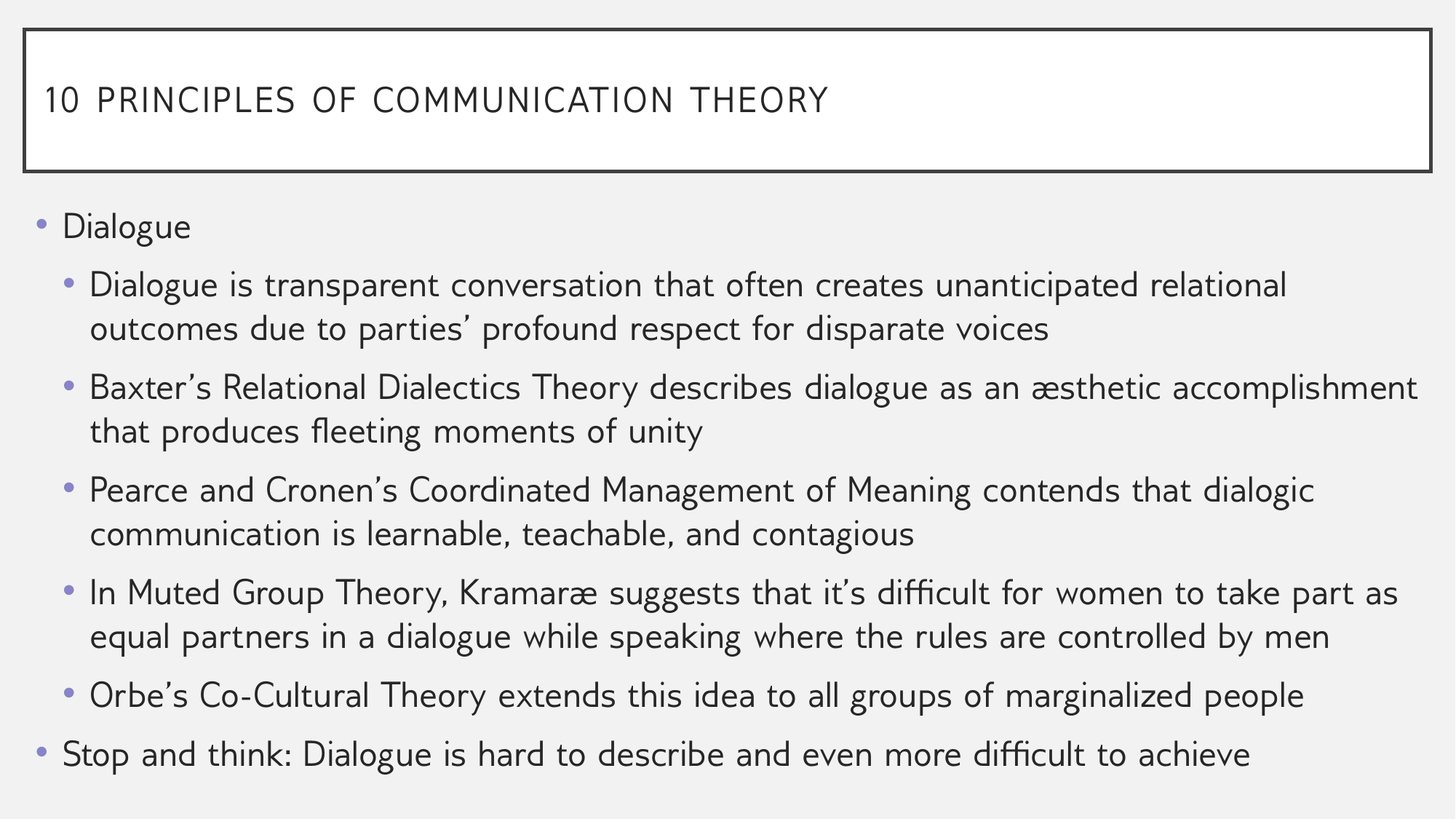

# 10 Principles of Communication Theory
Dialogue
Dialogue is transparent conversation that often creates unanticipated relational outcomes due to parties’ profound respect for disparate voices
Baxter’s Relational Dialectics Theory describes dialogue as an aesthetic accomplishment that produces fleeting moments of unity
Pearce and Cronen’s Coordinated Management of Meaning contends that dialogic communication is learnable, teachable, and contagious
In Muted Group Theory, Kramarae suggests that it’s difficult for women to take part as equal partners in a dialogue while speaking where the rules are controlled by men
Orbe’s Co-Cultural Theory extends this idea to all groups of marginalized people
Stop and think: Dialogue is hard to describe and even more difficult to achieve